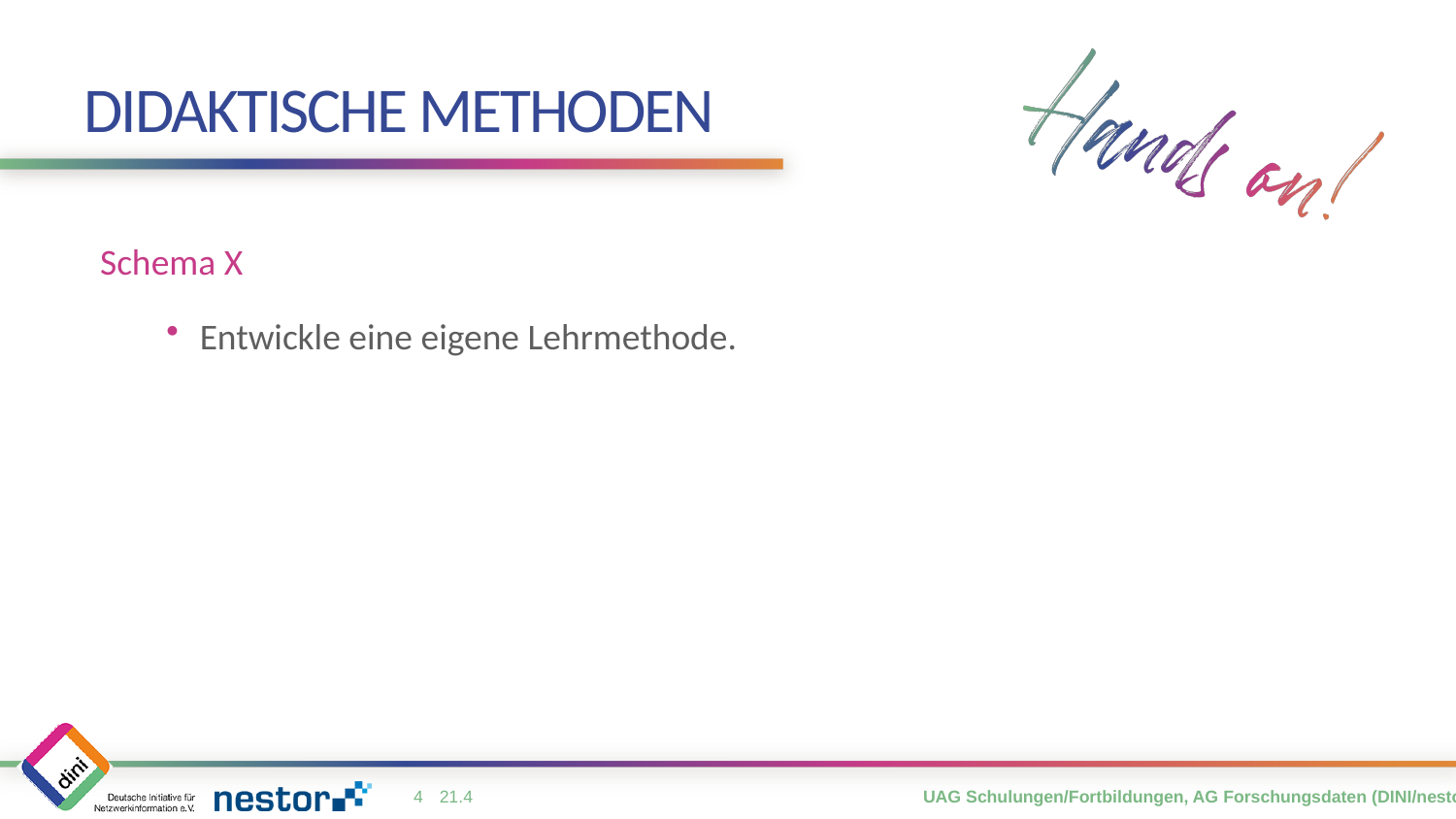

# Didaktische Methoden
Schema X
Entwickle eine eigene Lehrmethode.
4
21.4